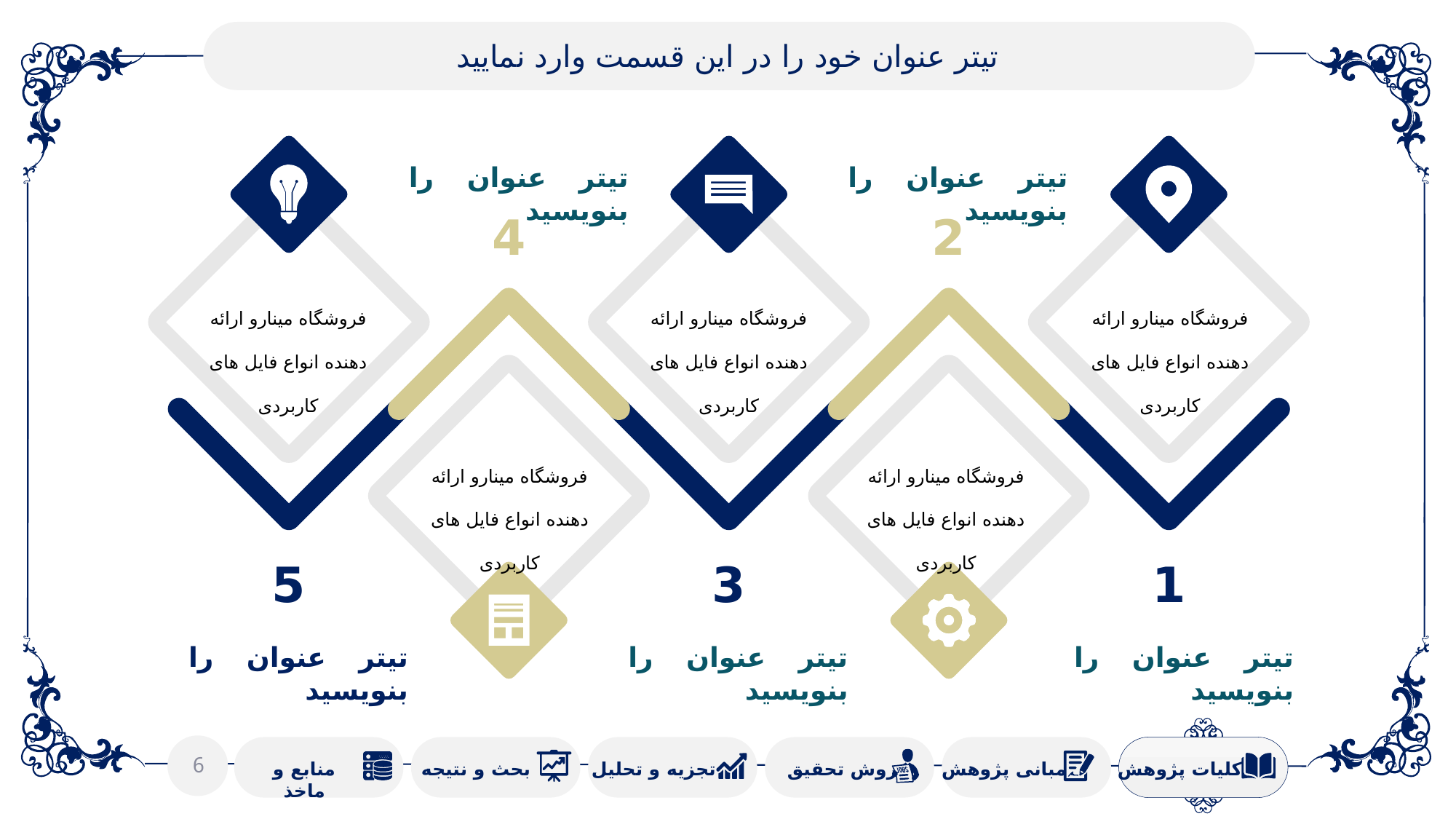

تیتر عنوان خود را در این قسمت وارد نمایید

5

3

1
4

2

تیتر عنوان را بنویسید
تیتر عنوان را بنویسید
فروشگاه مینارو ارائه دهنده انواع فایل های کاربردی
فروشگاه مینارو ارائه دهنده انواع فایل های کاربردی
فروشگاه مینارو ارائه دهنده انواع فایل های کاربردی
فروشگاه مینارو ارائه دهنده انواع فایل های کاربردی
فروشگاه مینارو ارائه دهنده انواع فایل های کاربردی
تیتر عنوان را بنویسید
تیتر عنوان را بنویسید
تیتر عنوان را بنویسید
6